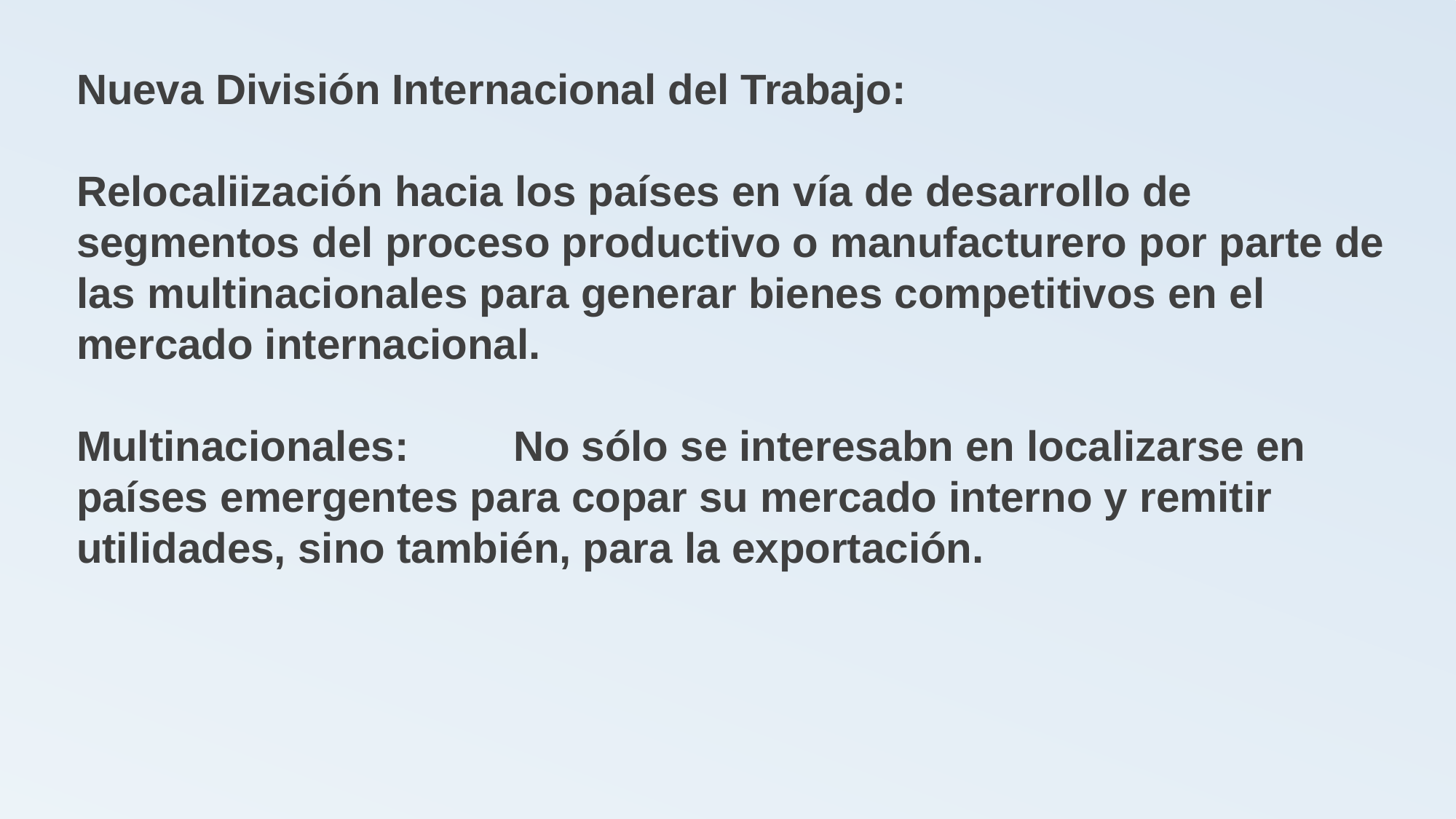

Nueva División Internacional del Trabajo:

Relocaliización hacia los países en vía de desarrollo de segmentos del proceso productivo o manufacturero por parte de las multinacionales para generar bienes competitivos en el mercado internacional.

Multinacionales:	No sólo se interesabn en localizarse en países emergentes para copar su mercado interno y remitir utilidades, sino también, para la exportación.